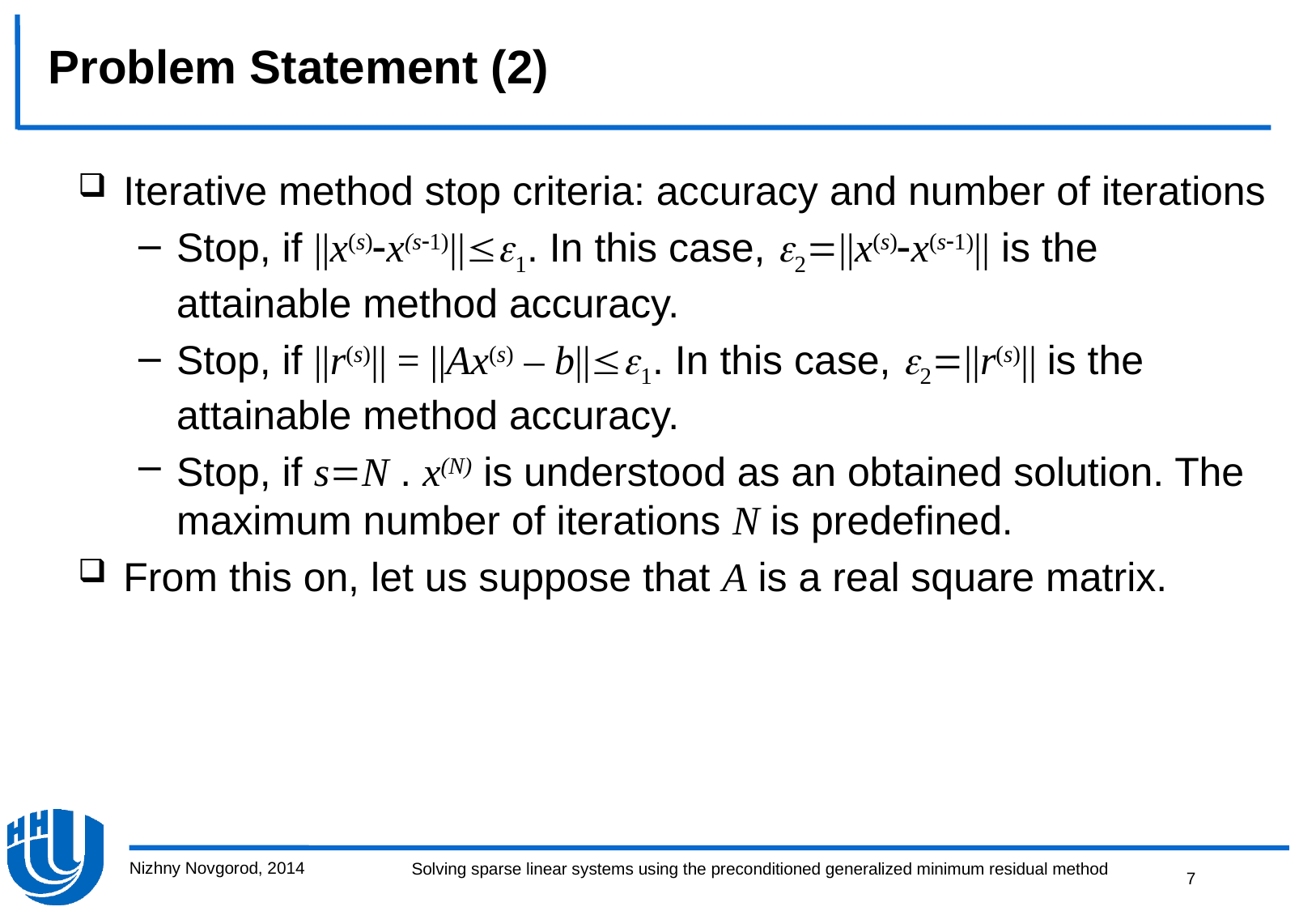

Problem Statement (2)

Iterative method stop criteria: accuracy and number of iterations
Stop, if ||x(s)−x(s−1)||≤ε1. In this case, ε2=||x(s)−x(s−1)|| is the attainable method accuracy.
Stop, if ||r(s)|| = ||Ax(s) – b||≤ε1. In this case, ε2=||r(s)|| is the attainable method accuracy.
Stop, if s=N . x(N) is understood as an obtained solution. The maximum number of iterations N is predefined.
From this on, let us suppose that A is a real square matrix.

Nizhny Novgorod, 2014
7
Solving sparse linear systems using the preconditioned generalized minimum residual method